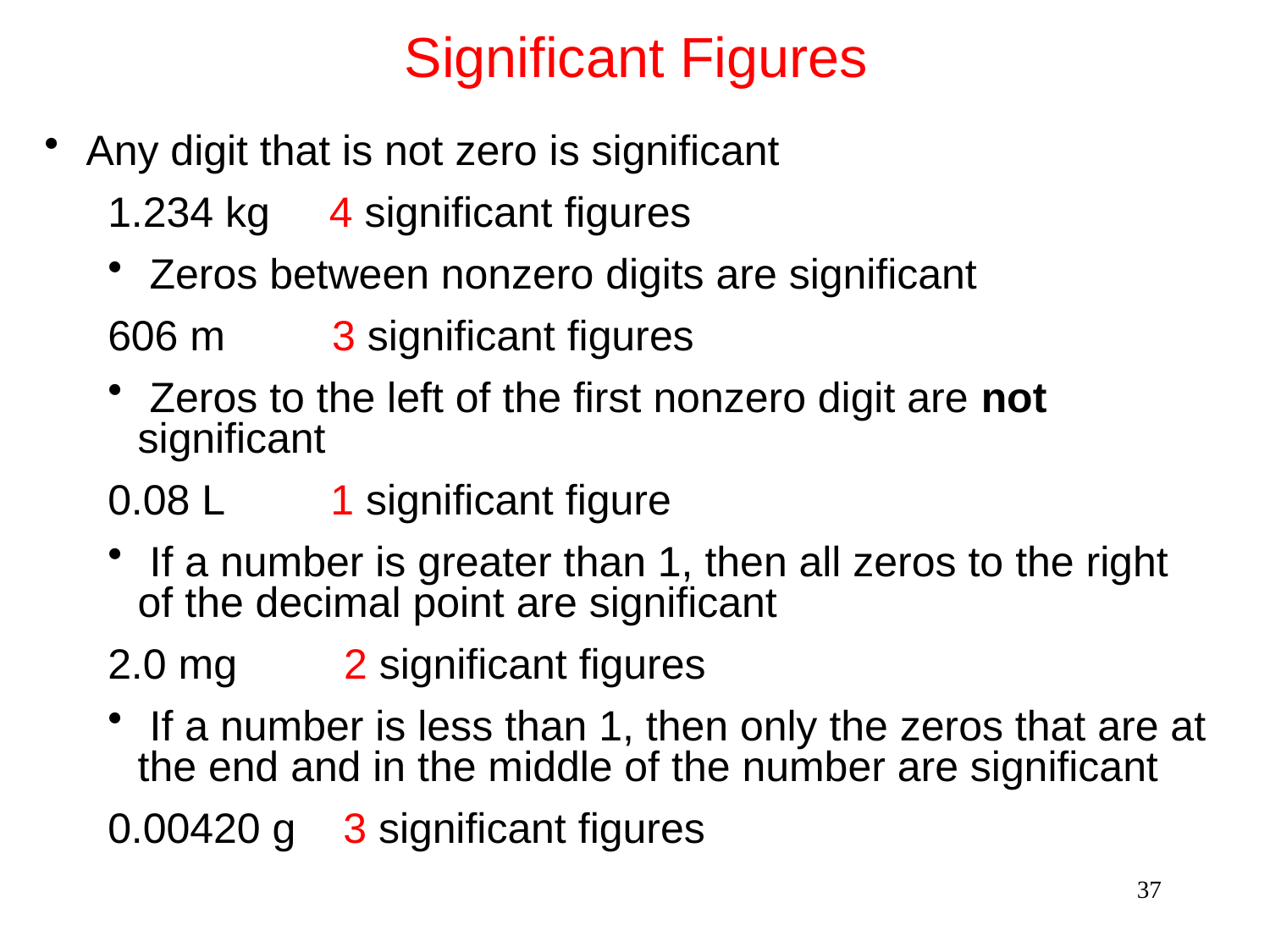

Significant Figures
 Any digit that is not zero is significant
1.234 kg     4 significant figures
 Zeros between nonzero digits are significant
606 m         3 significant figures
 Zeros to the left of the first nonzero digit are not significant
0.08 L         1 significant figure
 If a number is greater than 1, then all zeros to the right of the decimal point are significant
2.0 mg         2 significant figures
 If a number is less than 1, then only the zeros that are at the end and in the middle of the number are significant
0.00420 g    3 significant figures
37